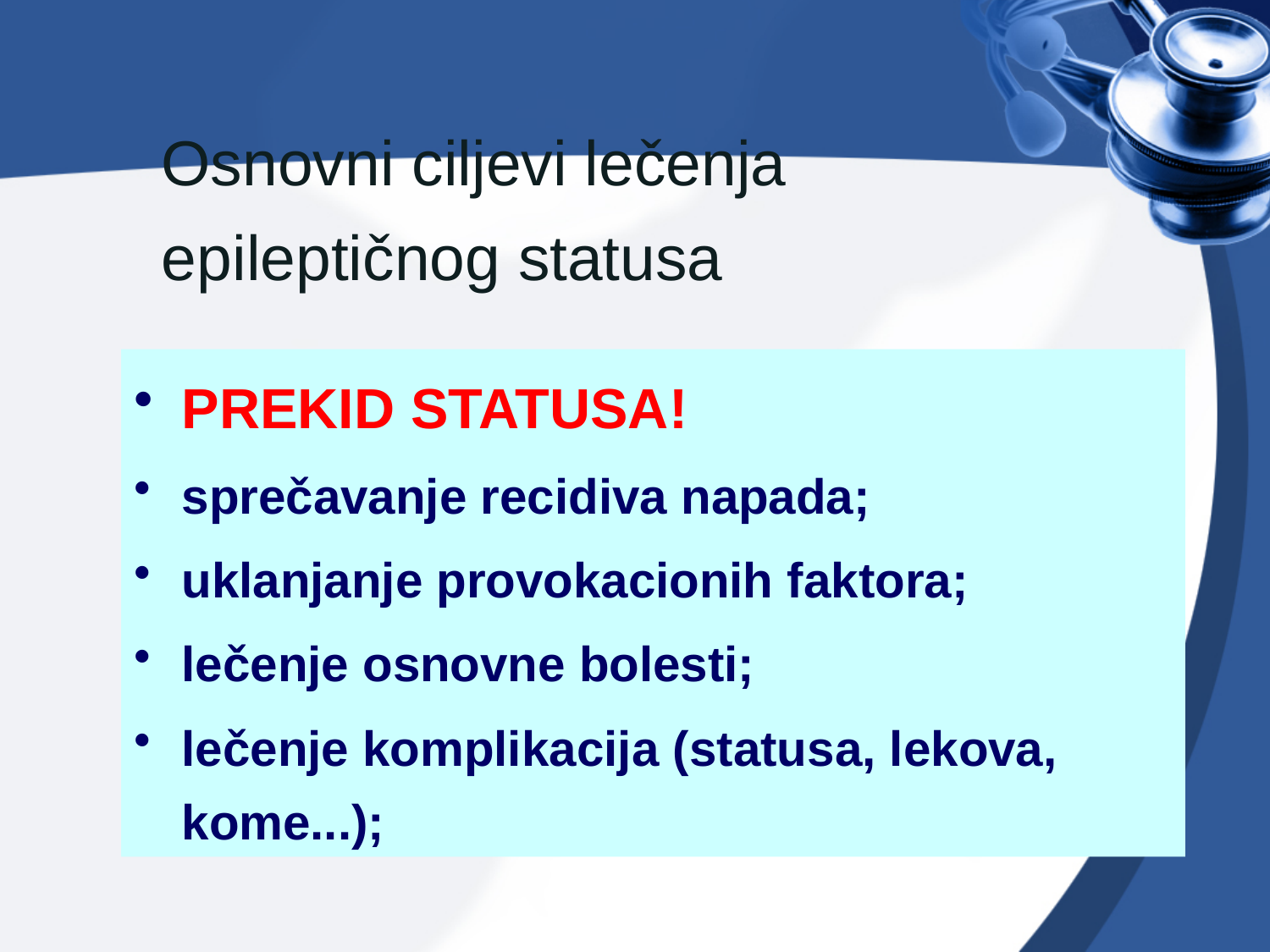

# Osnovni ciljevi lečenja epileptičnog statusa
PREKID STATUSA!
sprečavanje recidiva napada;
uklanjanje provokacionih faktora;
lečenje osnovne bolesti;
lečenje komplikacija (statusa, lekova, kome...);

45